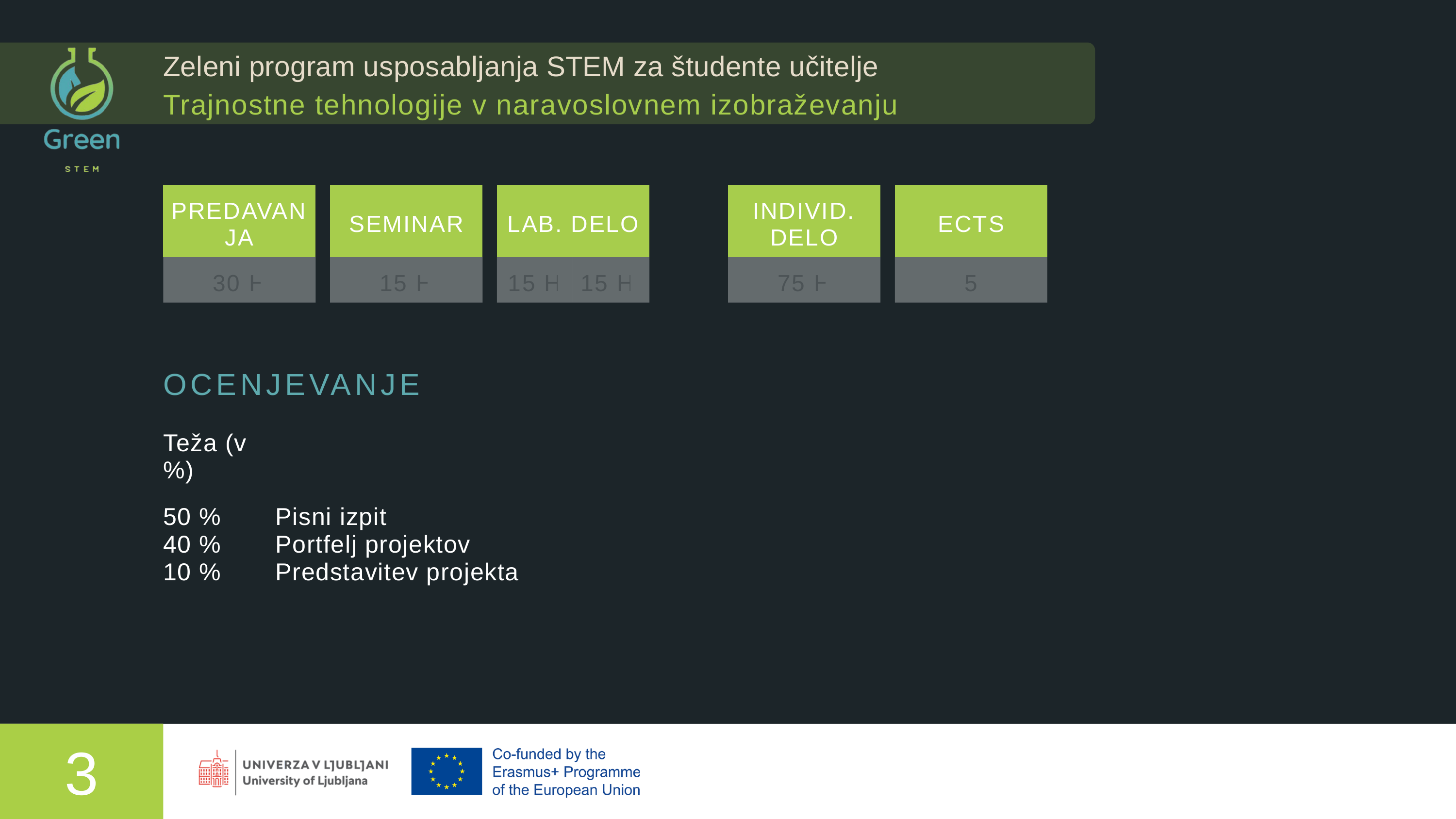

Zeleni program usposabljanja STEM za študente učitelje
Trajnostne tehnologije v naravoslovnem izobraževanju

PREDAVANJA

SEMINAR

LAB. DELO

INDIVID. DELO

ECTS

30 H

15 H

15 H

15 H

75 H

5
OCENJEVANJE
Teža (v %)
50 %
40 %
10 %
 Pisni izpit
 Portfelj projektov
 Predstavitev projekta

3

Predstavlja Rachelle Beaudry